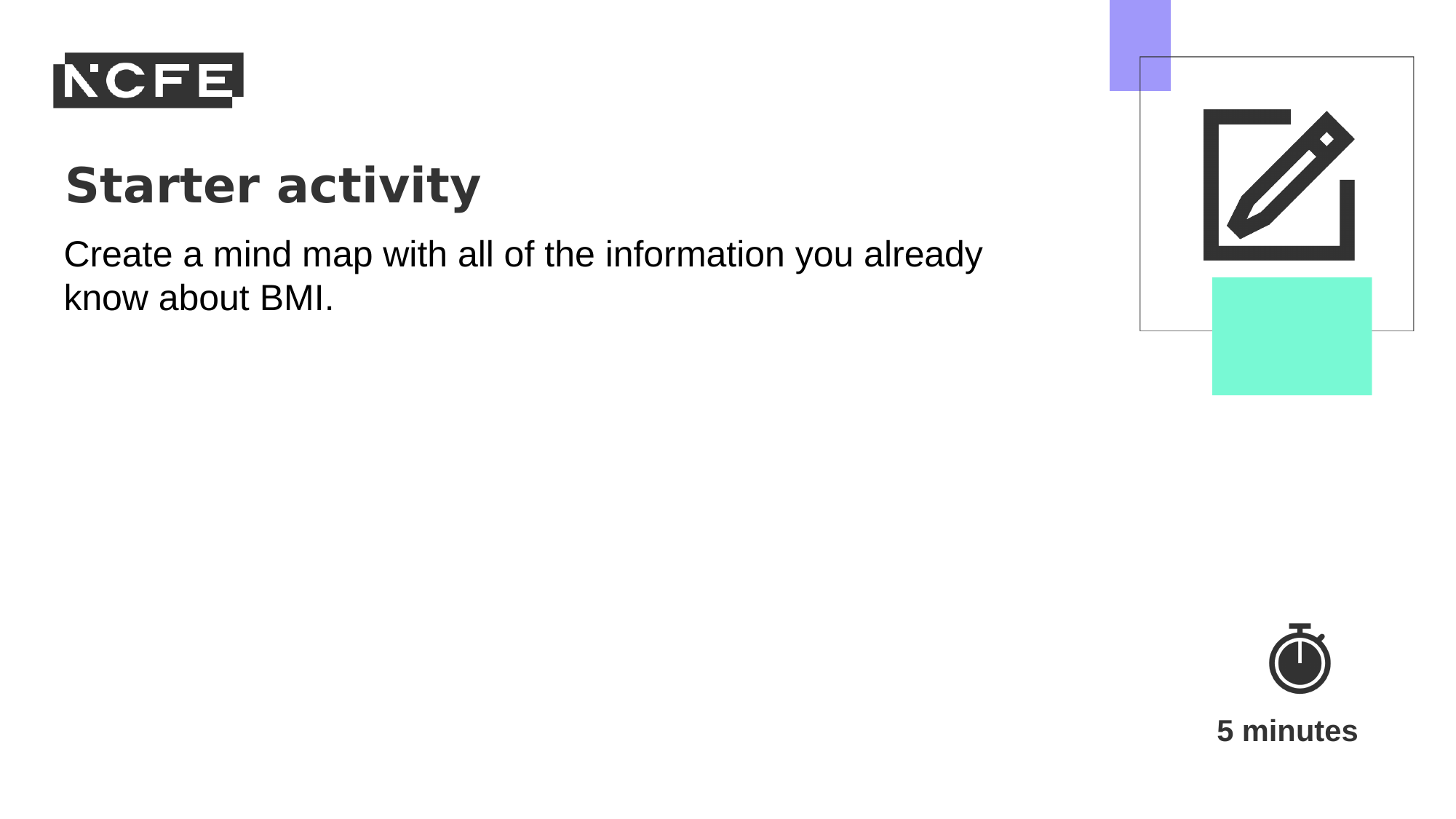

Create a mind map with all of the information you already know about BMI.

5 minutes